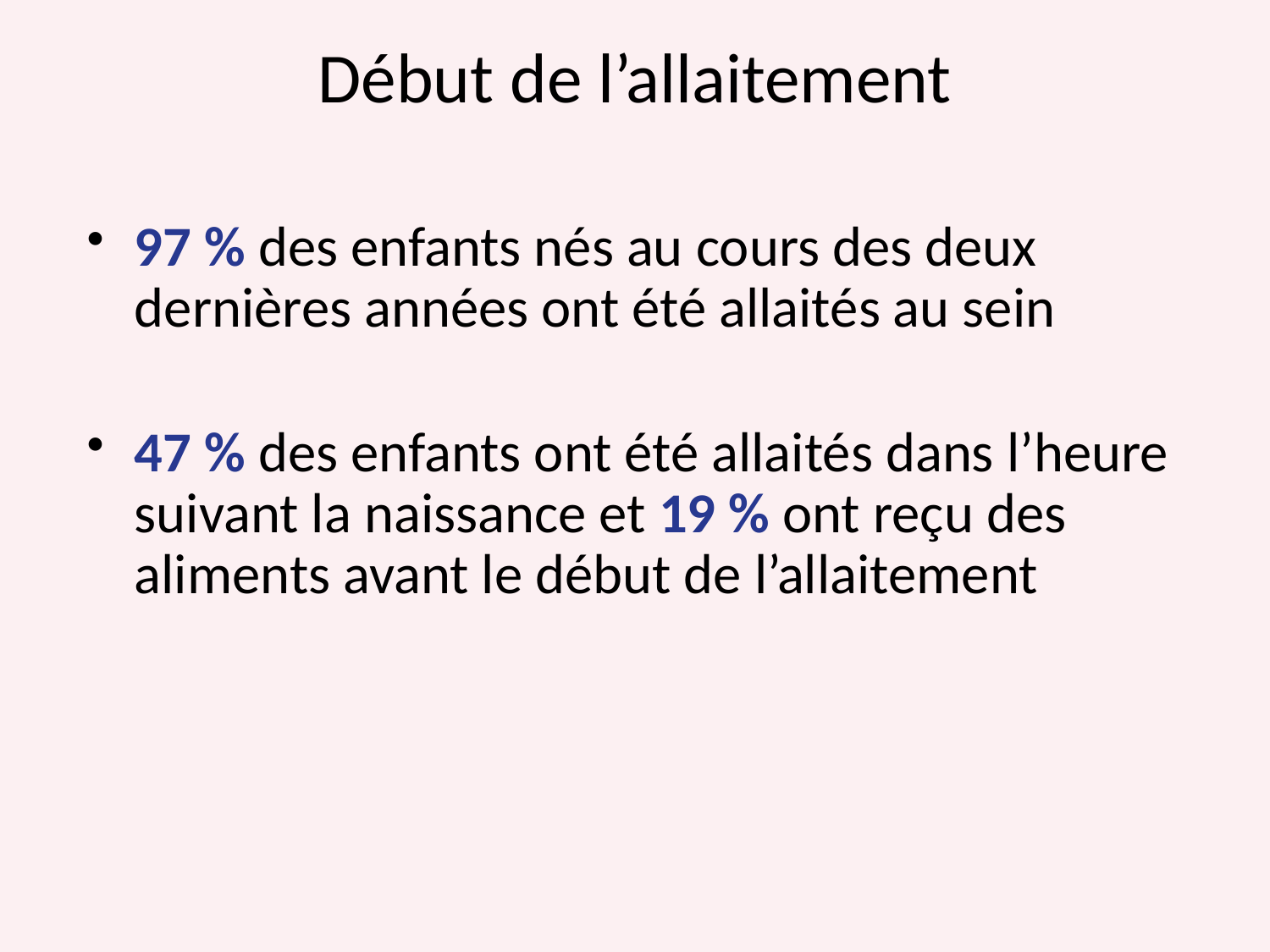

# Début de l’allaitement
97 % des enfants nés au cours des deux dernières années ont été allaités au sein

47 % des enfants ont été allaités dans l’heure suivant la naissance et 19 % ont reçu des aliments avant le début de l’allaitement